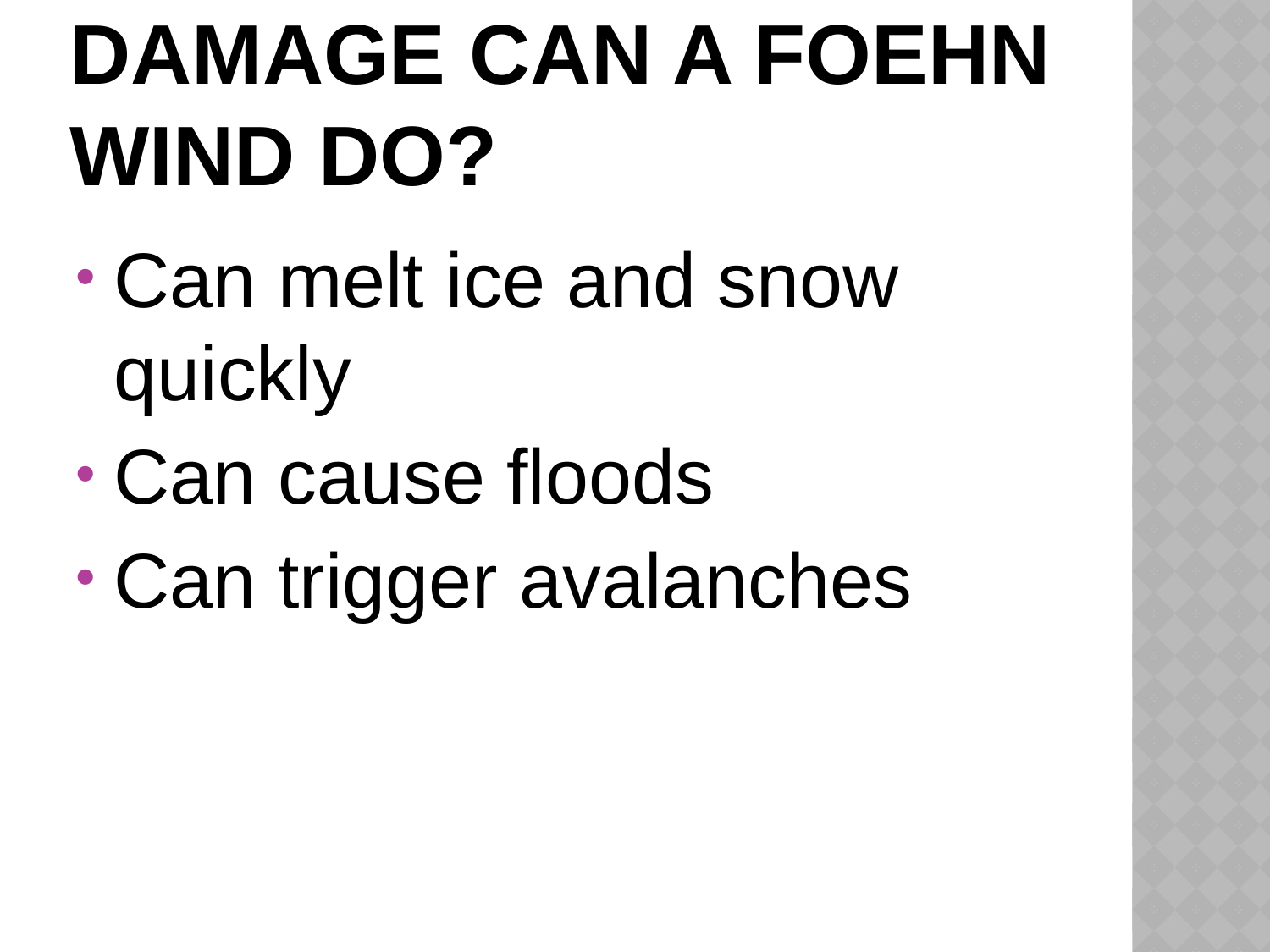

# What kind of damage can a foehn wind do?
Can melt ice and snow quickly
Can cause floods
Can trigger avalanches